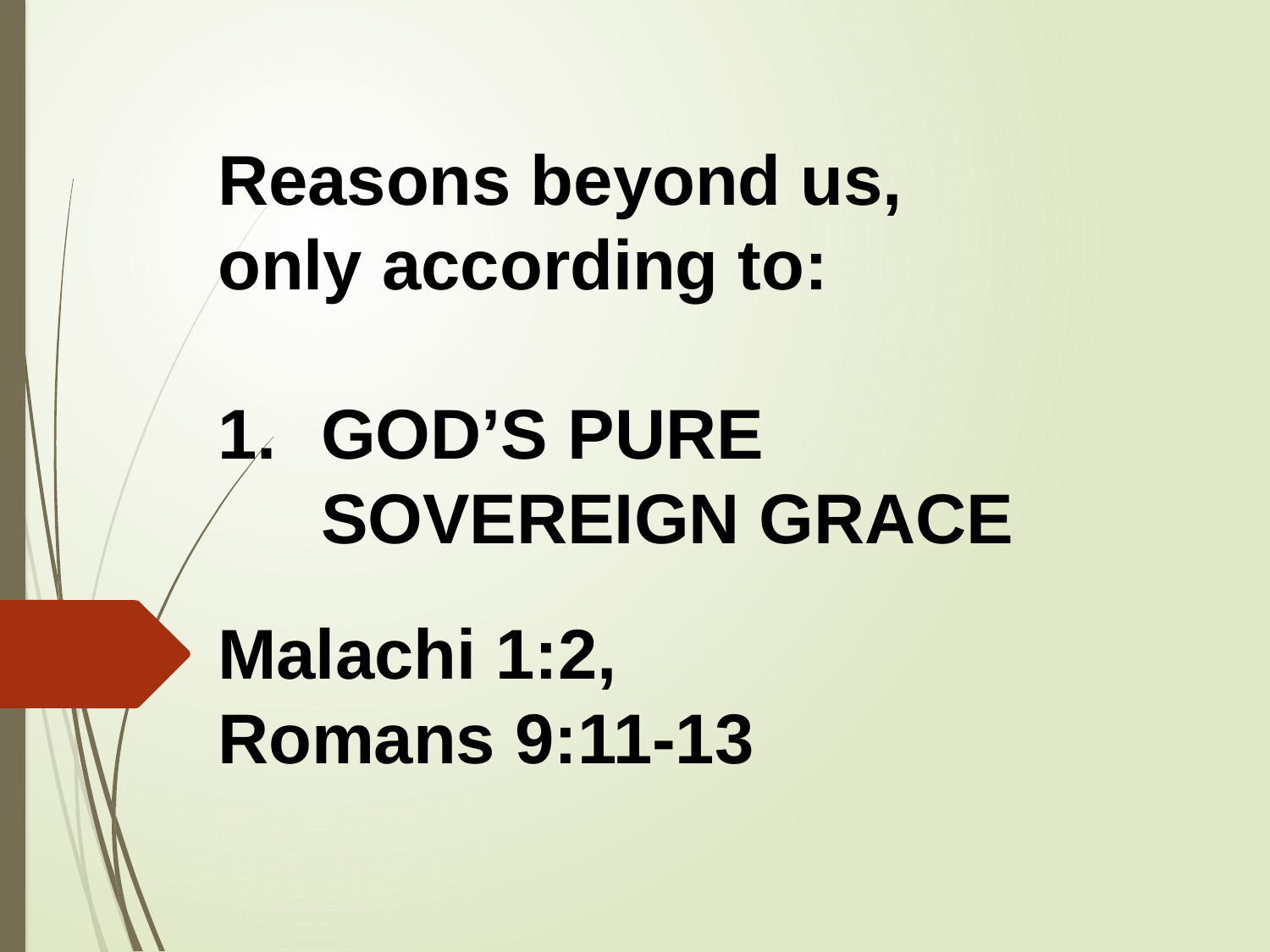

Reasons beyond us,
only according to:

GOD’S PURE SOVEREIGN GRACE

Malachi 1:2,
Romans 9:11-13